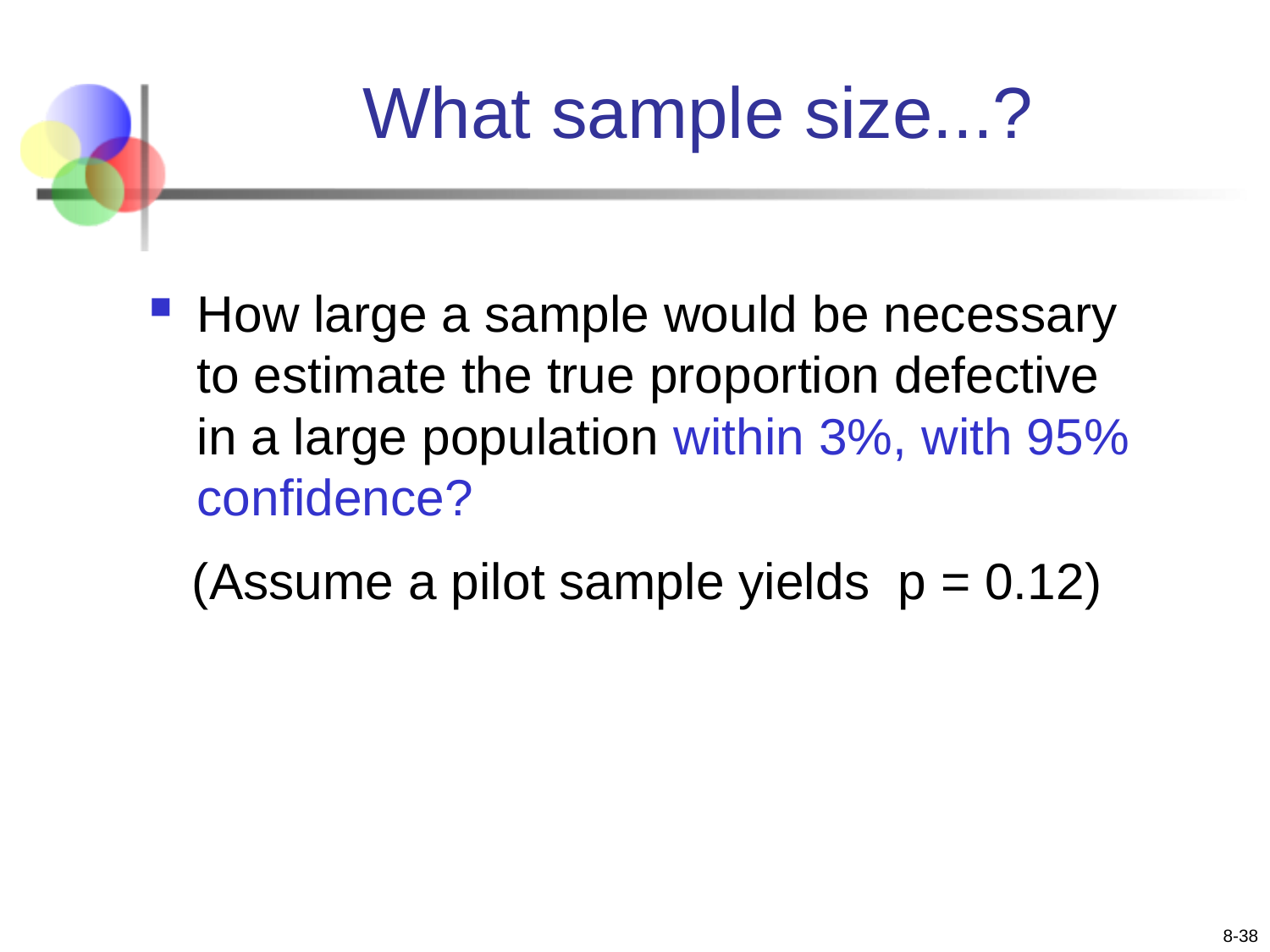

# What sample size...?
How large a sample would be necessary to estimate the true proportion defective in a large population within 3%, with 95% confidence?
   (Assume a pilot sample yields  p = 0.12)
8-38